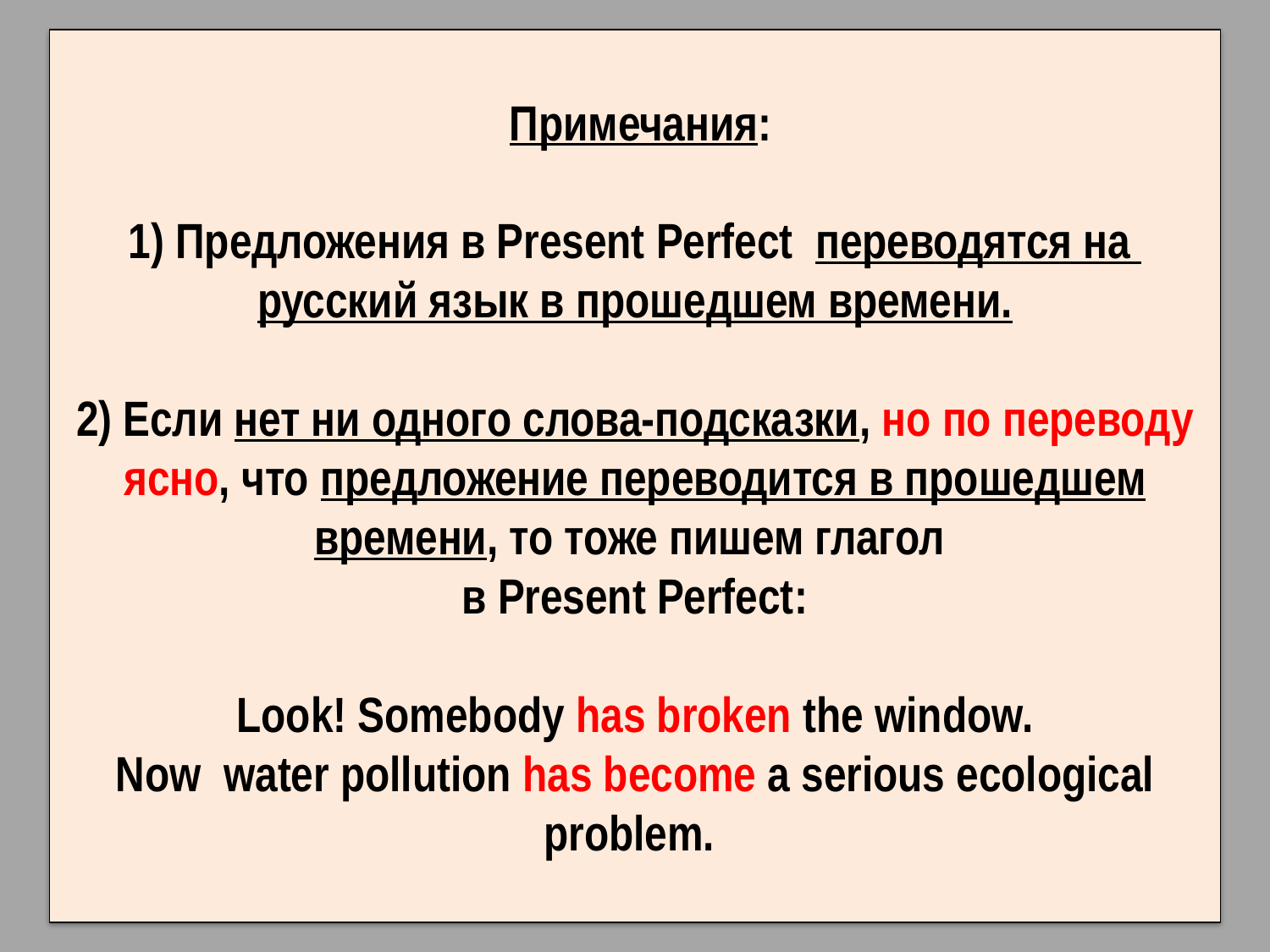

Примечания:

1) Предложения в Present Perfect  переводятся на
русский язык в прошедшем времени.

2) Если нет ни одного слова-подсказки, но по переводу ясно, что предложение переводится в прошедшем времени, то тоже пишем глагол
в Present Perfect:

Look! Somebody has broken the window.
Now  water pollution has become a serious ecological problem.
#